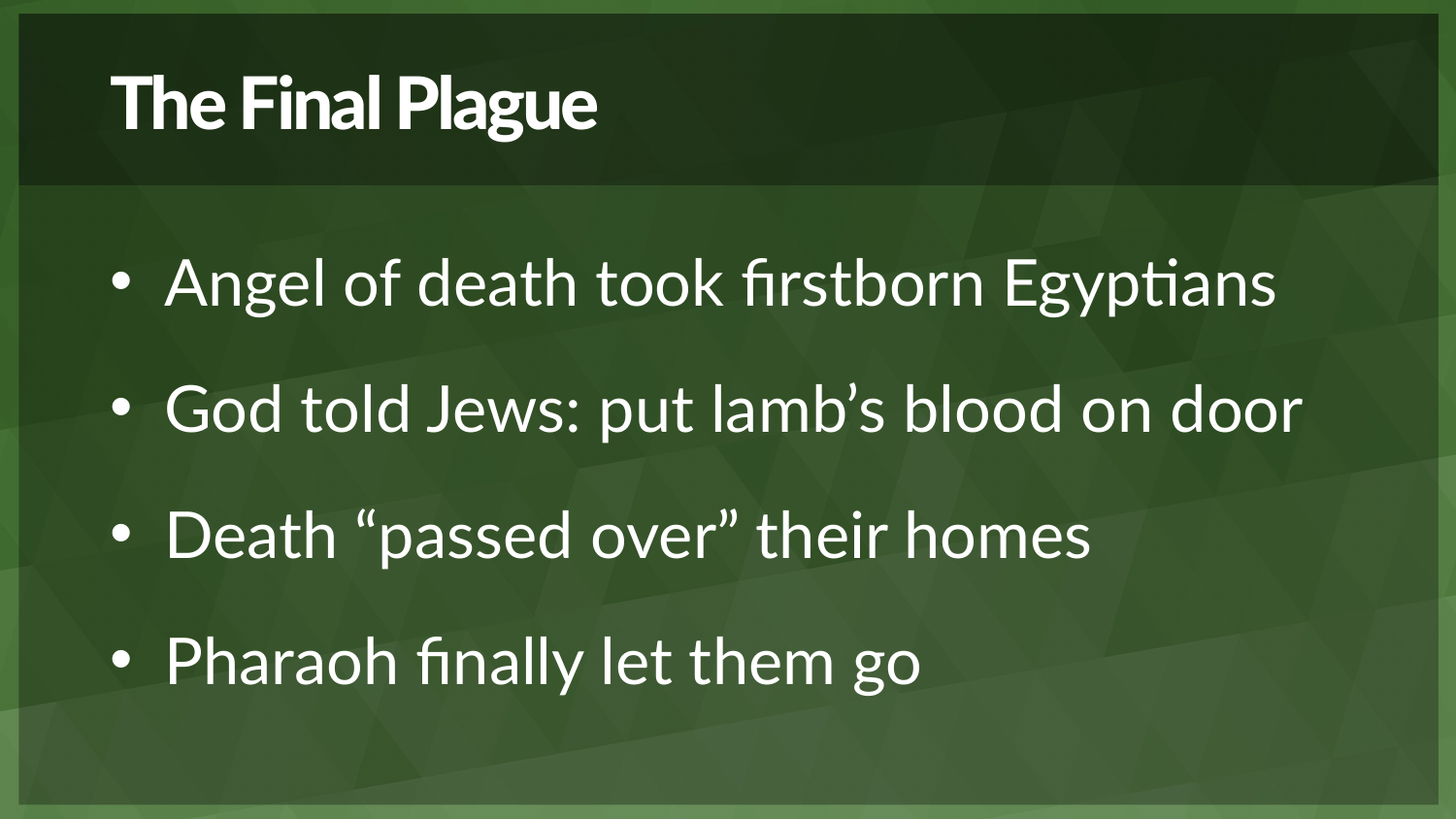

# The Final Plague
Angel of death took firstborn Egyptians
God told Jews: put lamb’s blood on door
Death “passed over” their homes
Pharaoh finally let them go